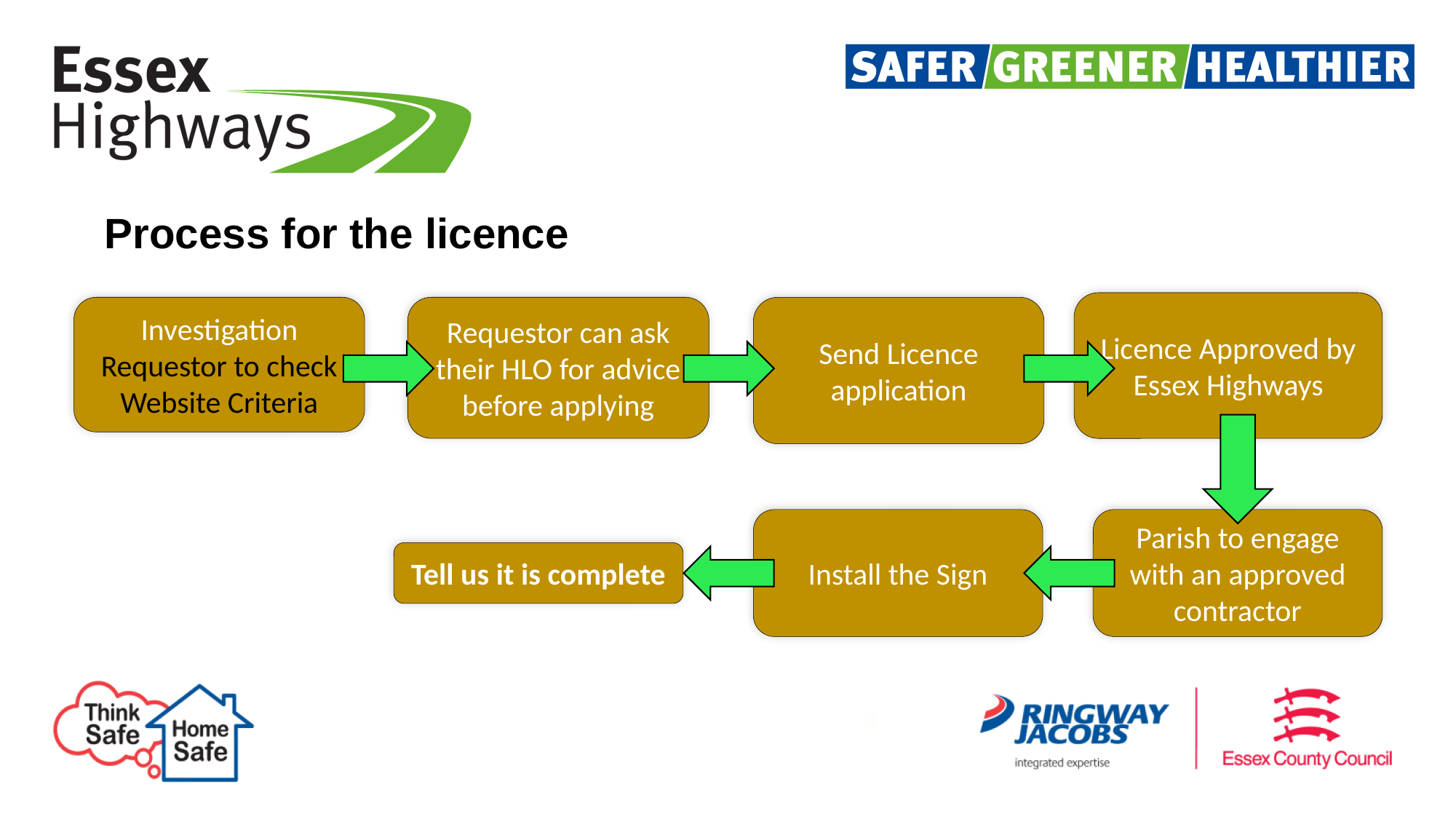

Process for the licence
Licence Approved by Essex Highways
Investigation
Requestor to check Website Criteria
Requestor can ask their HLO for advice before applying
Send Licence application

Install the Sign
Parish to engage with an approved contractor
Tell us it is complete